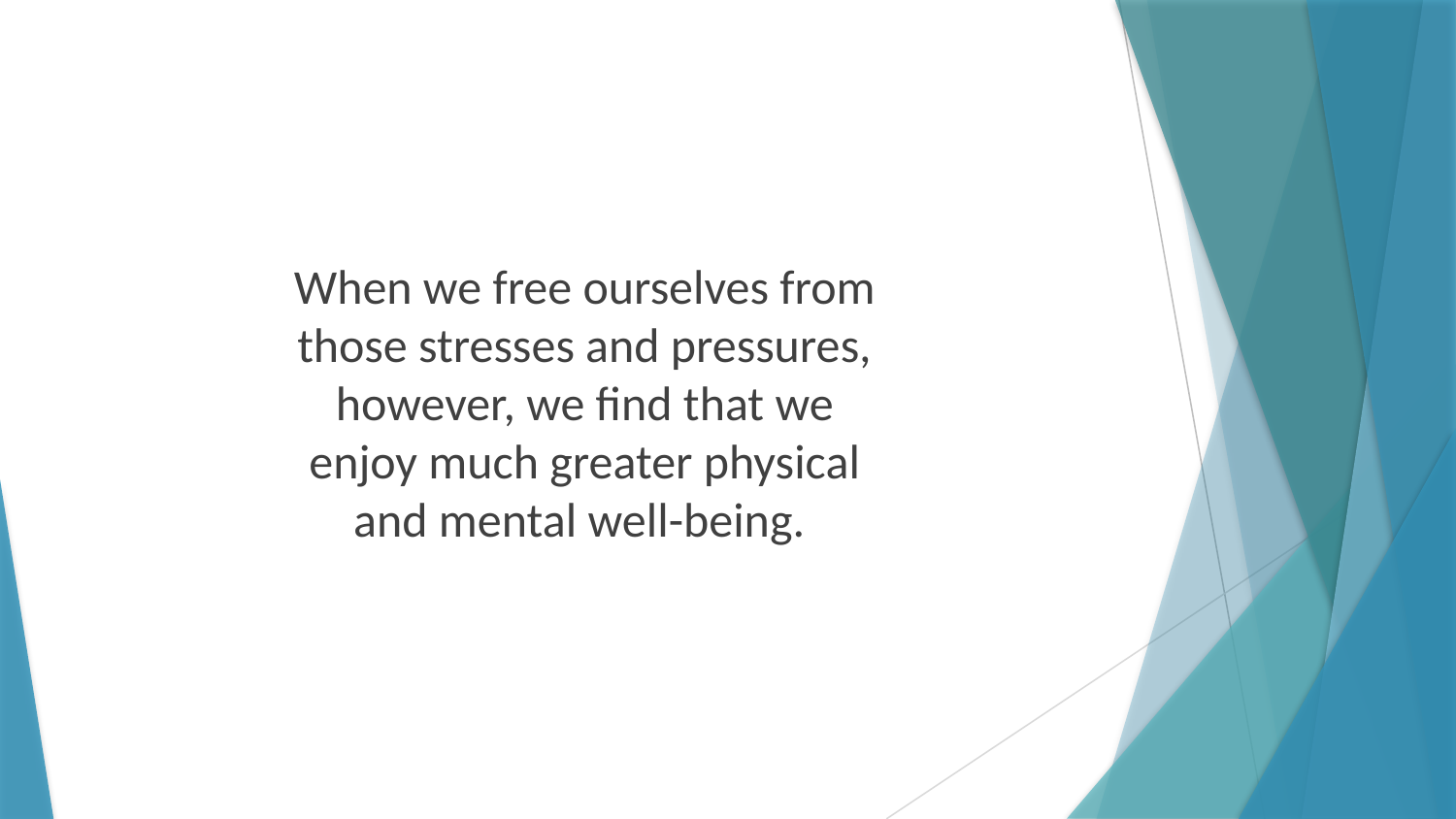

When we free ourselves from those stresses and pressures, however, we find that we enjoy much greater physical and mental well-being.